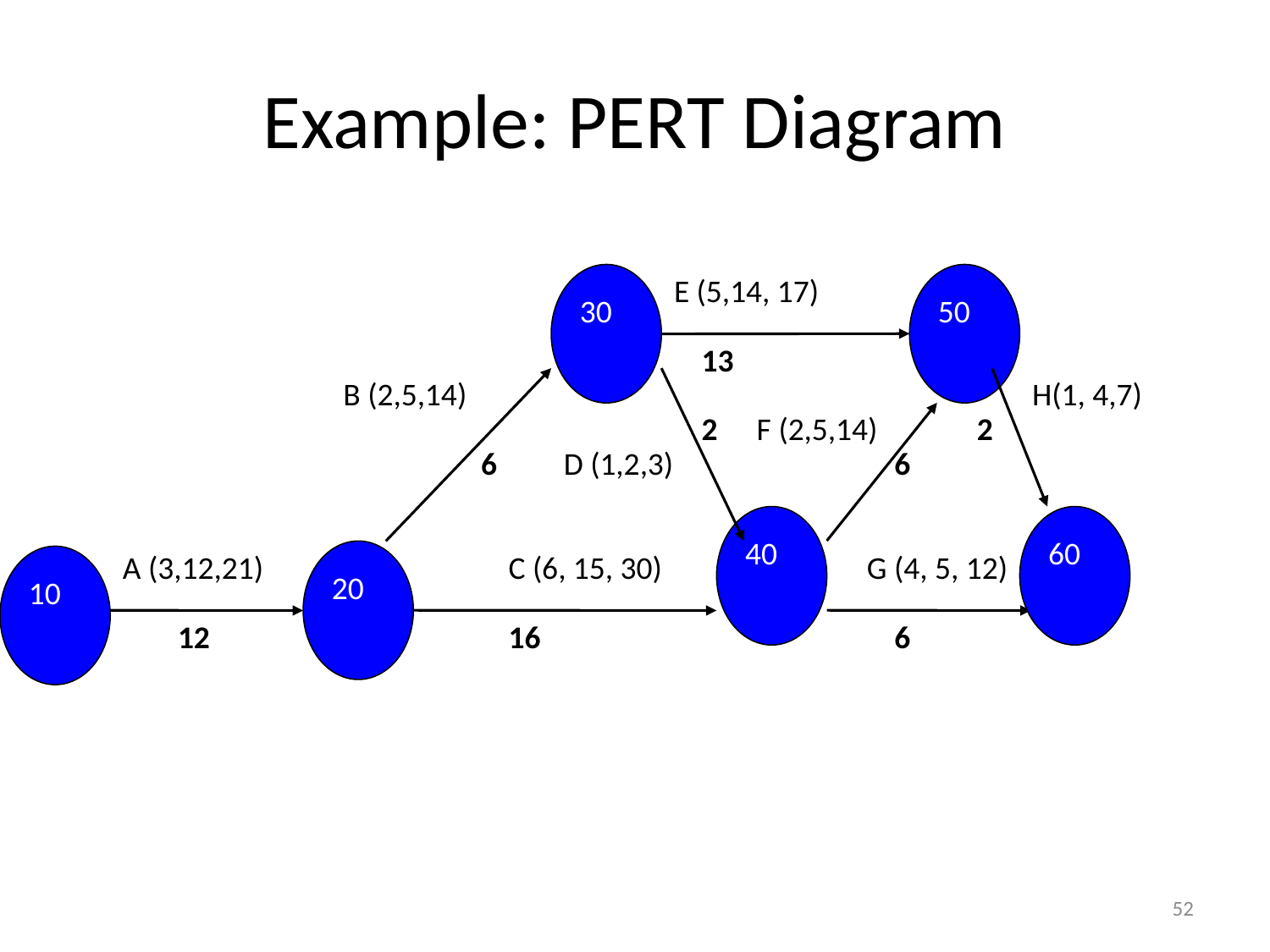

# Example: PERT Diagram

30
E (5,14, 17)
50

13
B (2,5,14)

H(1, 4,7)
2
F (2,5,14)

2
6
D (1,2,3)
6
40

60
A
A (3,12,21)
20
C (6, 15, 30)
G (4, 5, 12)
10

4
12

16

6

52